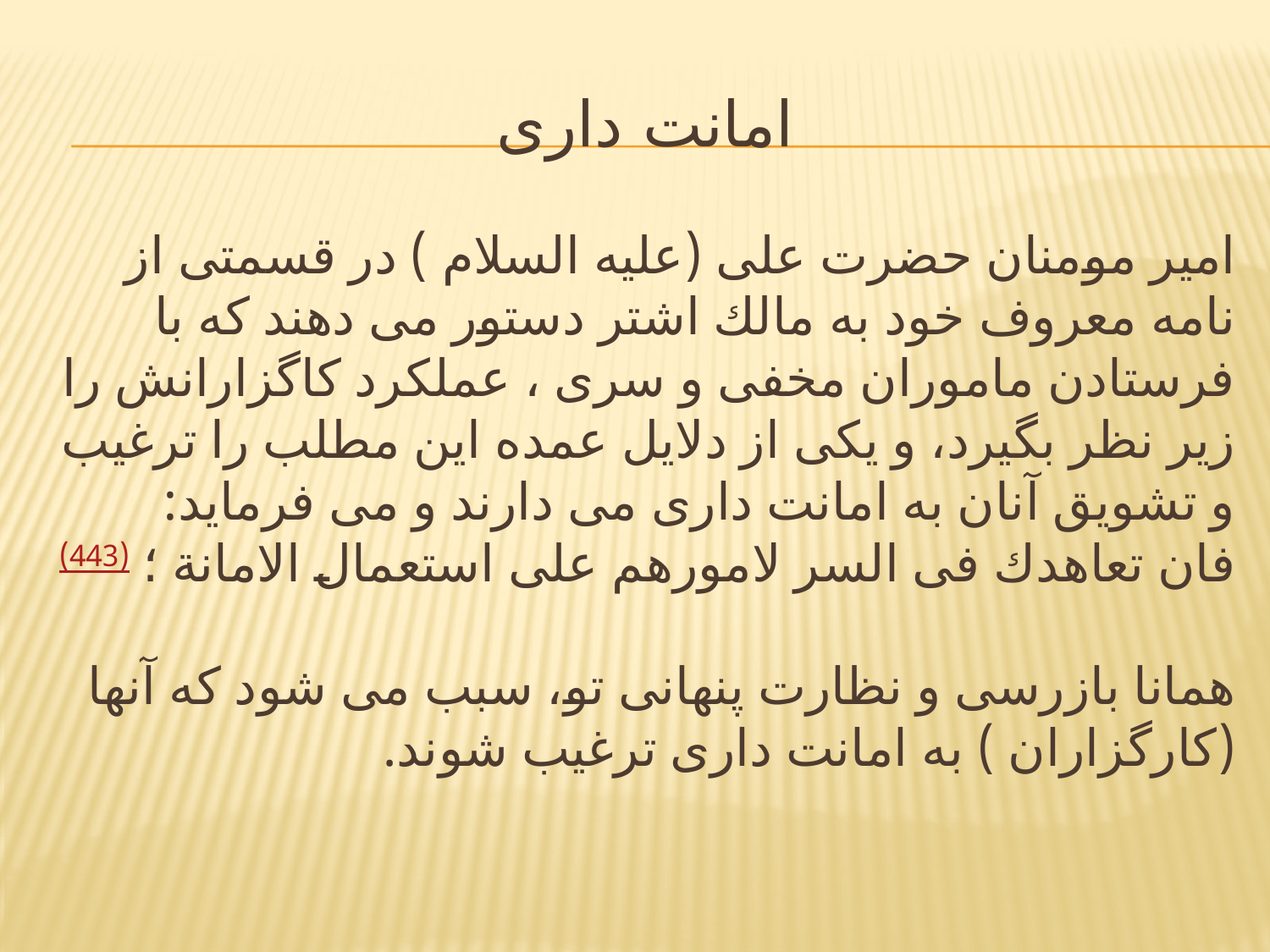

# امانت داری
امير مومنان حضرت على (عليه السلام ) در قسمتى از نامه معروف خود به مالك اشتر دستور مى دهند كه با فرستادن ماموران مخفى و سرى ، عملكرد كاگزارانش را زير نظر بگيرد، و يكى از دلايل عمده اين مطلب را ترغيب و تشويق آنان به امانت دارى مى دارند و مى فرمايد:
فان تعاهدك فى السر لامورهم على استعمال الامانة ؛ (443)
همانا بازرسى و نظارت پنهانى تو، سبب مى شود كه آنها (كارگزاران ) به امانت دارى ترغيب شوند.